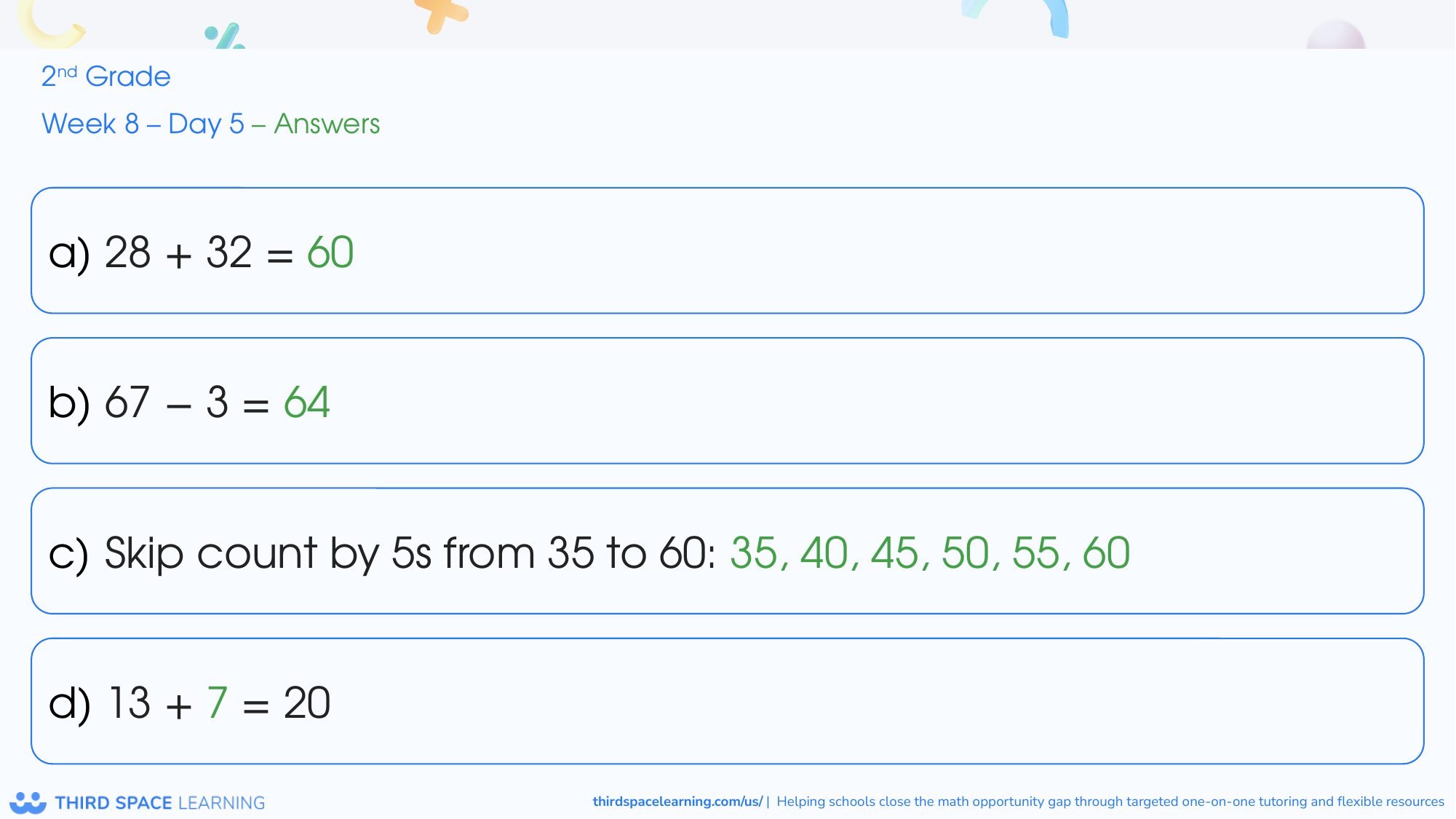

2nd Grade
Week 8 – Day 5 – Answers
28 + 32 = 60
67 − 3 = 64
Skip count by 5s from 35 to 60: 35, 40, 45, 50, 55, 60
13 + 7 = 20